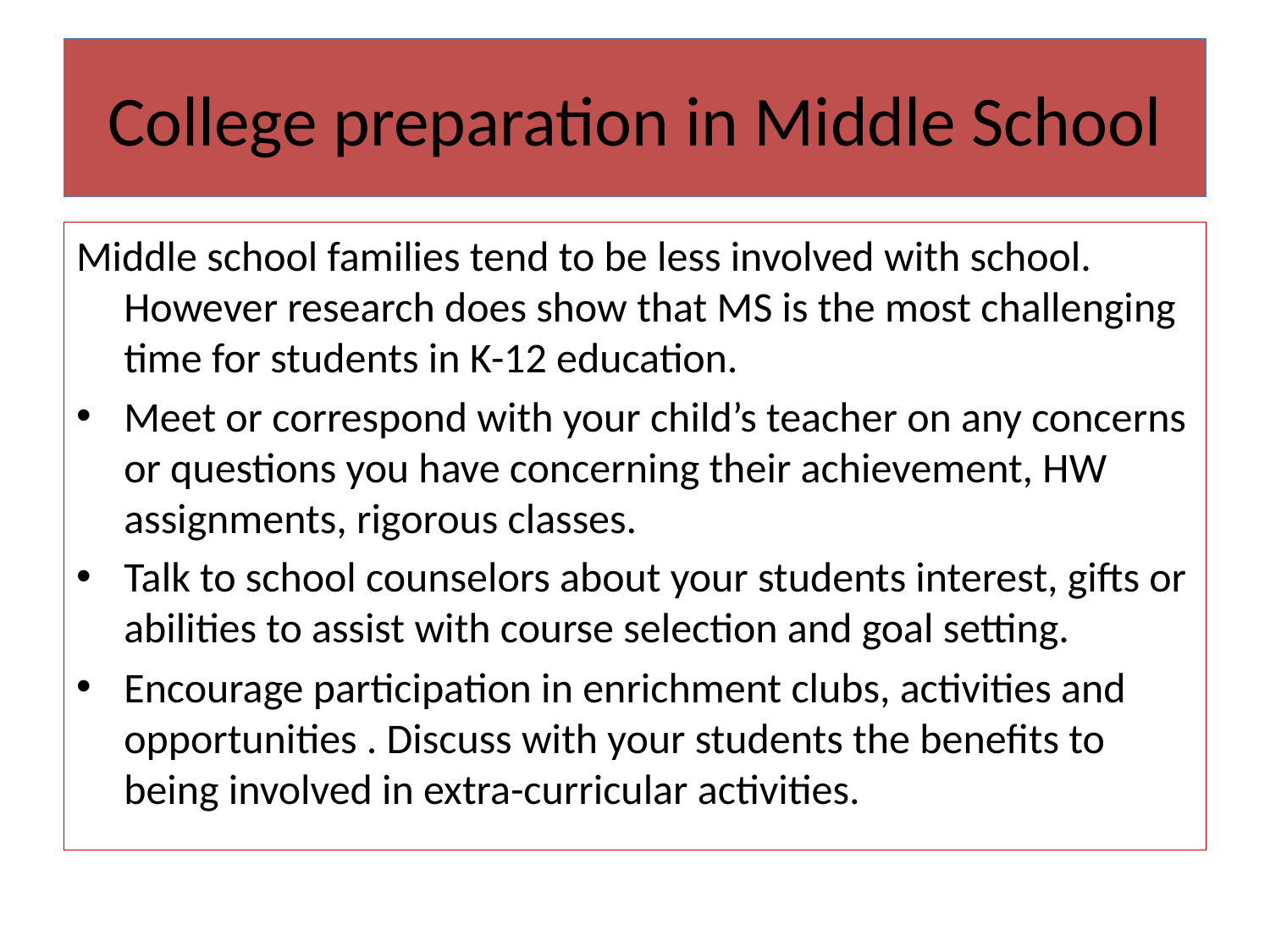

# College preparation in Middle School
Middle school families tend to be less involved with school. However research does show that MS is the most challenging time for students in K-12 education.
Meet or correspond with your child’s teacher on any concerns or questions you have concerning their achievement, HW assignments, rigorous classes.
Talk to school counselors about your students interest, gifts or abilities to assist with course selection and goal setting.
Encourage participation in enrichment clubs, activities and opportunities . Discuss with your students the benefits to being involved in extra-curricular activities.